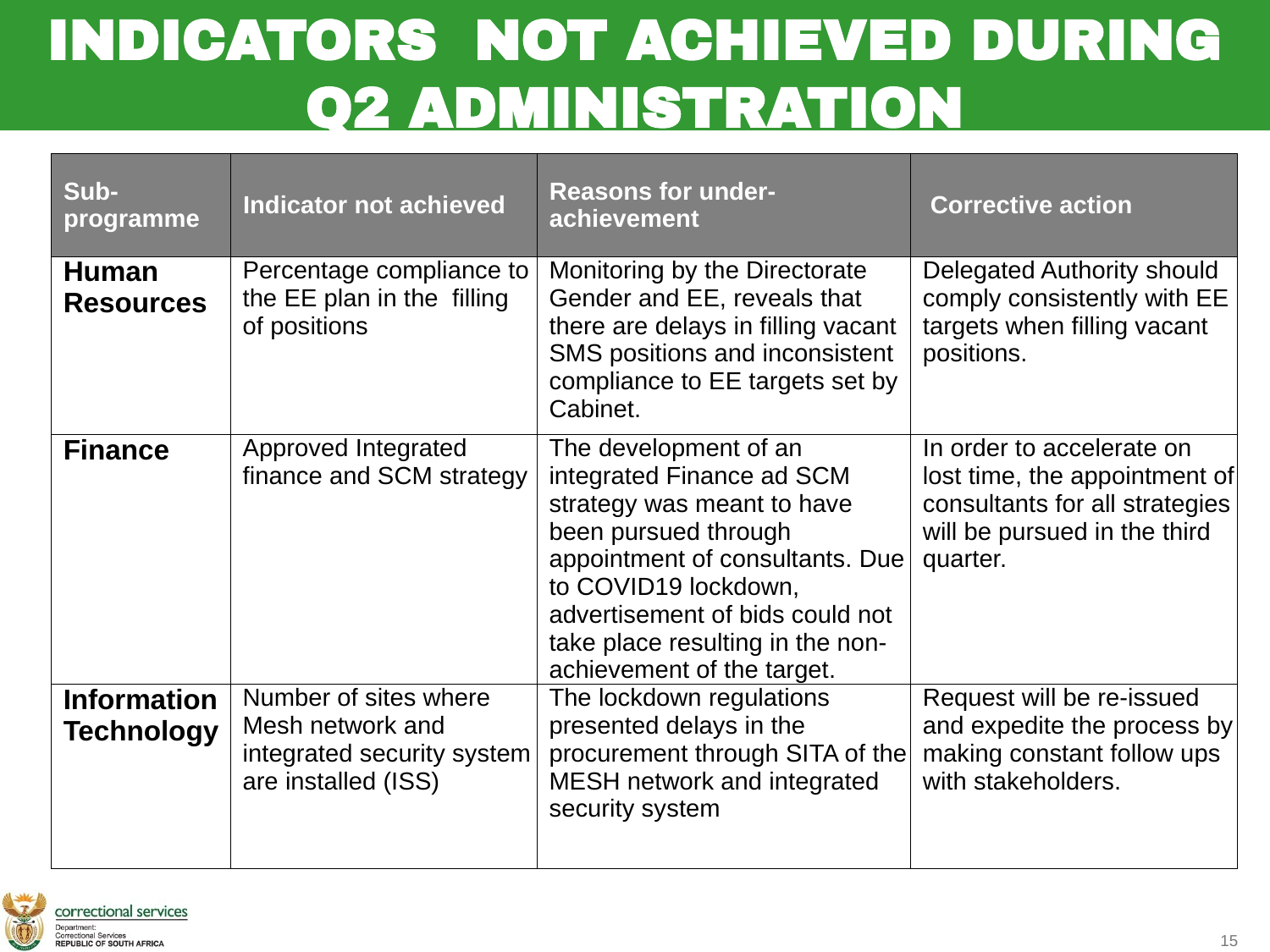

INDICATORS  NOT ACHIEVED DURING Q2 ADMINISTRATION
| Sub-programme | Indicator not achieved | Reasons for under-achievement | Corrective action |
| --- | --- | --- | --- |
| Human Resources | Percentage compliance to the EE plan in the filling of positions | Monitoring by the Directorate Gender and EE, reveals that there are delays in filling vacant SMS positions and inconsistent compliance to EE targets set by Cabinet. | Delegated Authority should comply consistently with EE targets when filling vacant positions. |
| Finance | Approved Integrated finance and SCM strategy | The development of an integrated Finance ad SCM strategy was meant to have been pursued through appointment of consultants. Due to COVID19 lockdown, advertisement of bids could not take place resulting in the non-achievement of the target. | In order to accelerate on lost time, the appointment of consultants for all strategies will be pursued in the third quarter. |
| Information Technology | Number of sites where Mesh network and integrated security system are installed (ISS) | The lockdown regulations presented delays in the procurement through SITA of the MESH network and integrated security system | Request will be re-issued and expedite the process by making constant follow ups with stakeholders. |